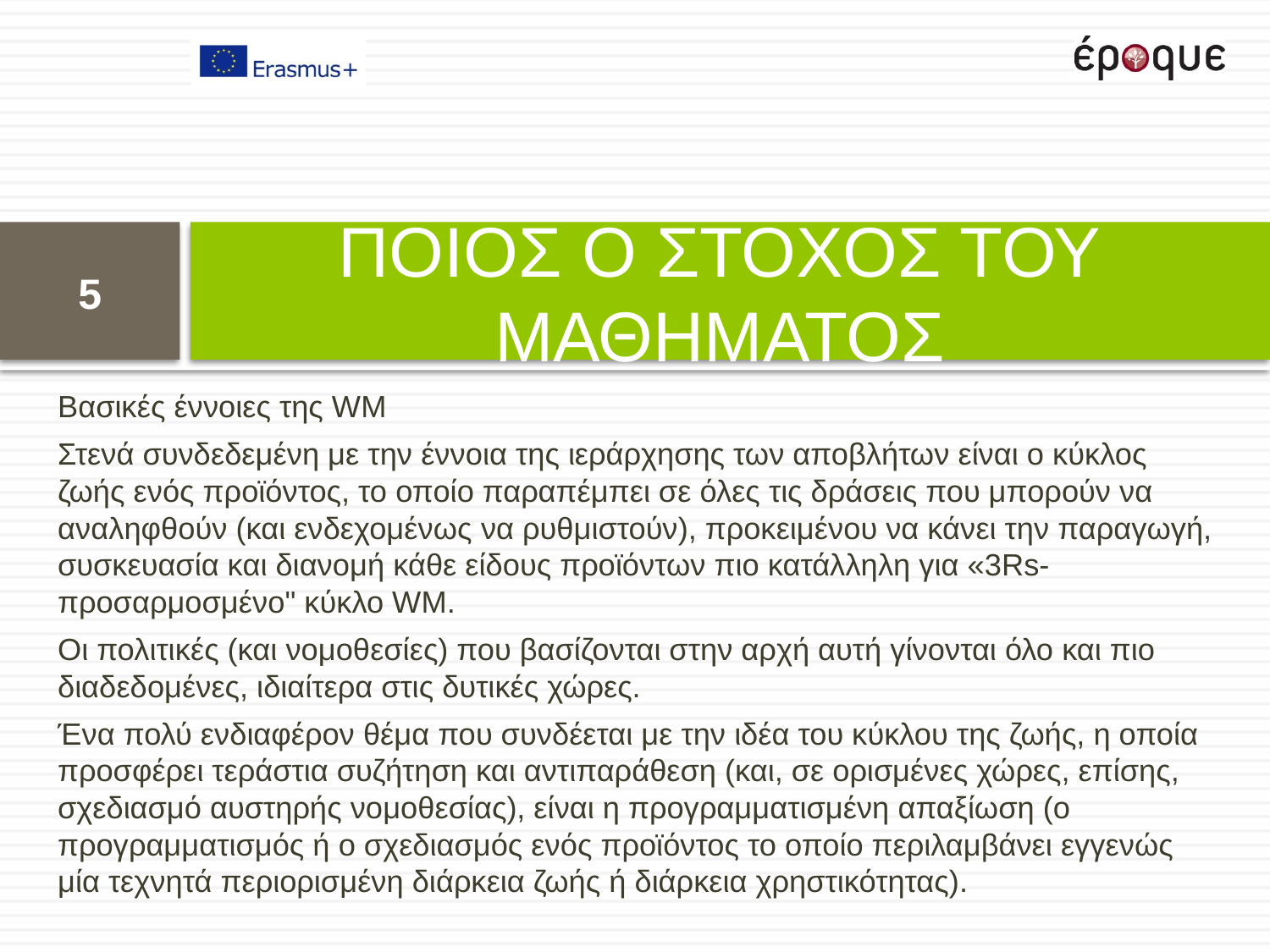

# ΠΟΙΟΣ Ο ΣΤΟΧΟΣ ΤΟΥ ΜΑΘΗΜΑΤΟΣ
5
Βασικές έννοιες της WM
Στενά συνδεδεμένη με την έννοια της ιεράρχησης των αποβλήτων είναι ο κύκλος ζωής ενός προϊόντος, το οποίο παραπέμπει σε όλες τις δράσεις που μπορούν να αναληφθούν (και ενδεχομένως να ρυθμιστούν), προκειμένου να κάνει την παραγωγή, συσκευασία και διανομή κάθε είδους προϊόντων πιο κατάλληλη για «3Rs-προσαρμοσμένο" κύκλο WM.
Οι πολιτικές (και νομοθεσίες) που βασίζονται στην αρχή αυτή γίνονται όλο και πιο διαδεδομένες, ιδιαίτερα στις δυτικές χώρες.
Ένα πολύ ενδιαφέρον θέμα που συνδέεται με την ιδέα του κύκλου της ζωής, η οποία προσφέρει τεράστια συζήτηση και αντιπαράθεση (και, σε ορισμένες χώρες, επίσης, σχεδιασμό αυστηρής νομοθεσίας), είναι η προγραμματισμένη απαξίωση (ο προγραμματισμός ή ο σχεδιασμός ενός προϊόντος το οποίο περιλαμβάνει εγγενώς μία τεχνητά περιορισμένη διάρκεια ζωής ή διάρκεια χρηστικότητας).